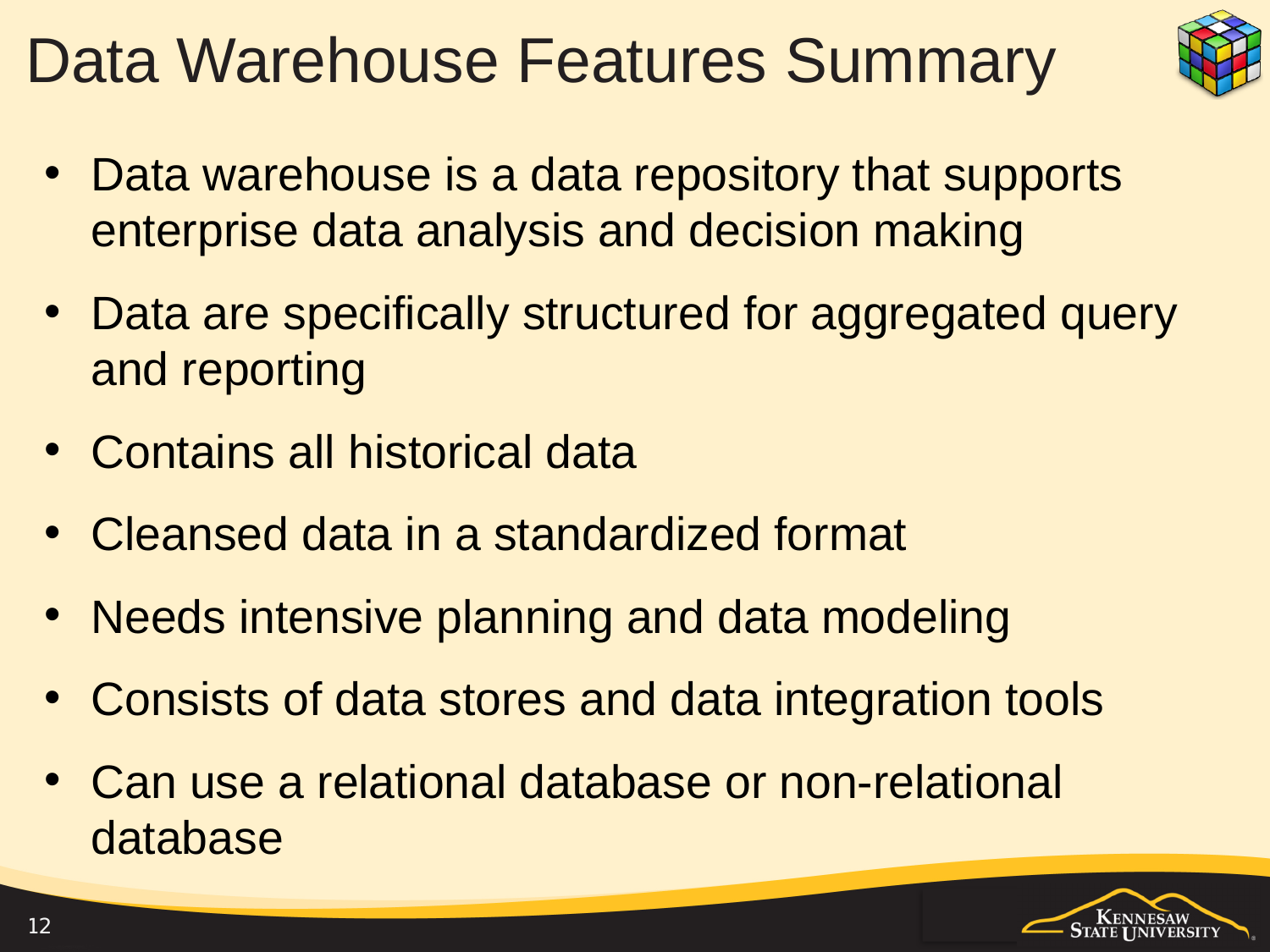

# Data Warehouse Features Summary
Data warehouse is a data repository that supports enterprise data analysis and decision making
Data are specifically structured for aggregated query and reporting
Contains all historical data
Cleansed data in a standardized format
Needs intensive planning and data modeling
Consists of data stores and data integration tools
Can use a relational database or non-relational database
12